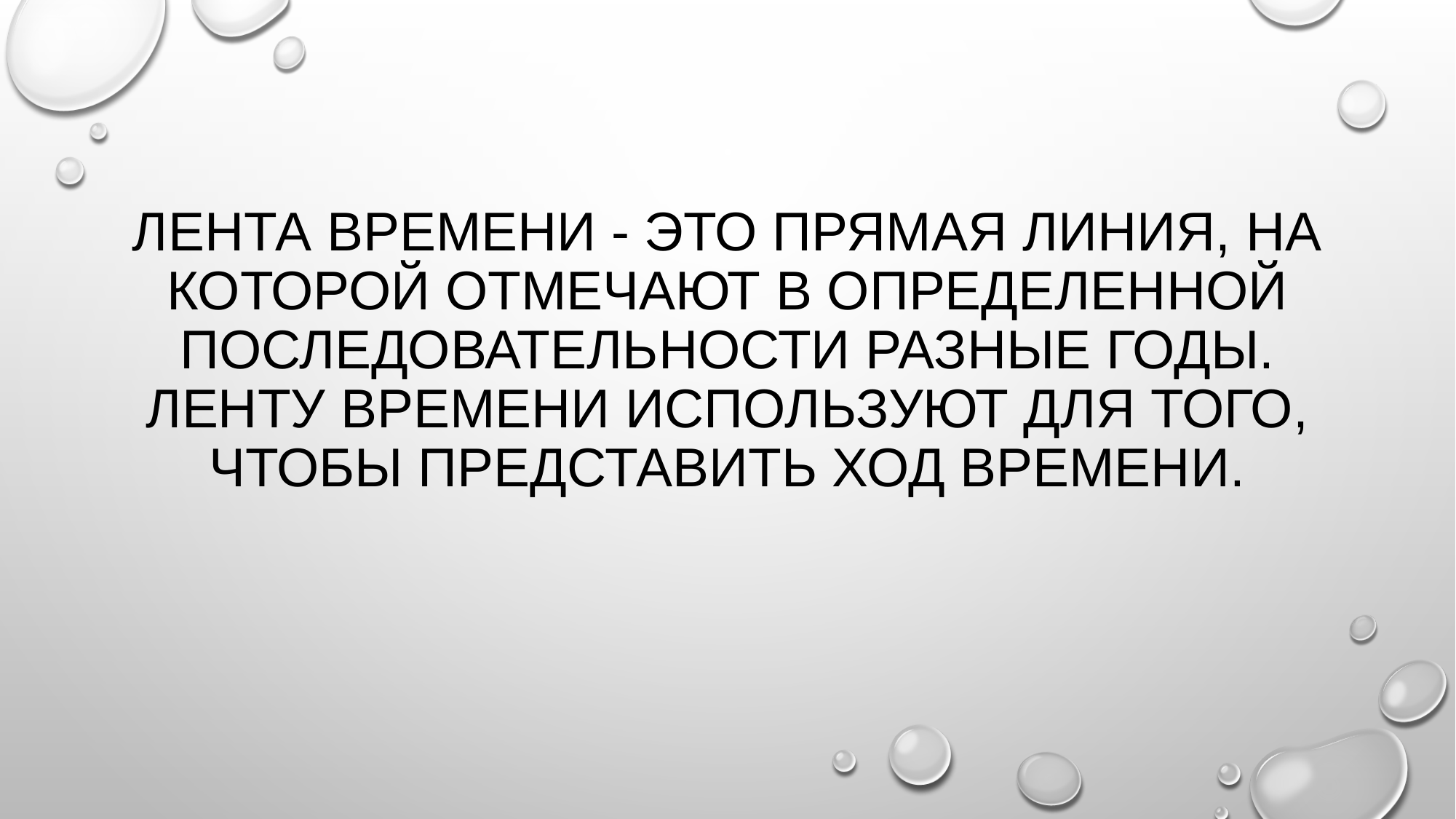

# Лента времени - это прямая линия, на которой отмечают в определенной последовательности разные годы. Ленту времени используют для того, чтобы представить ход времени.